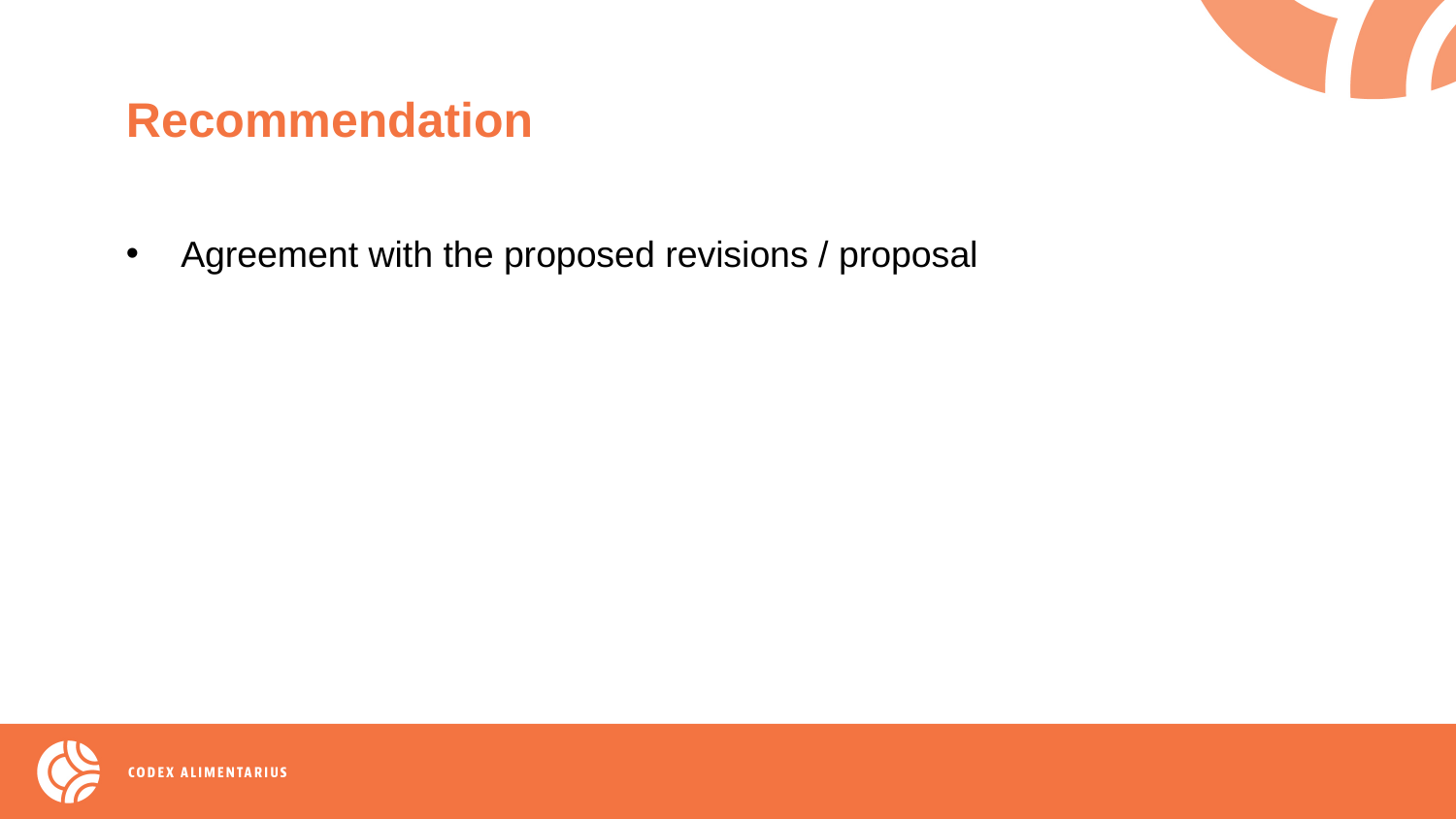

Recommendation
Agreement with the proposed revisions / proposal